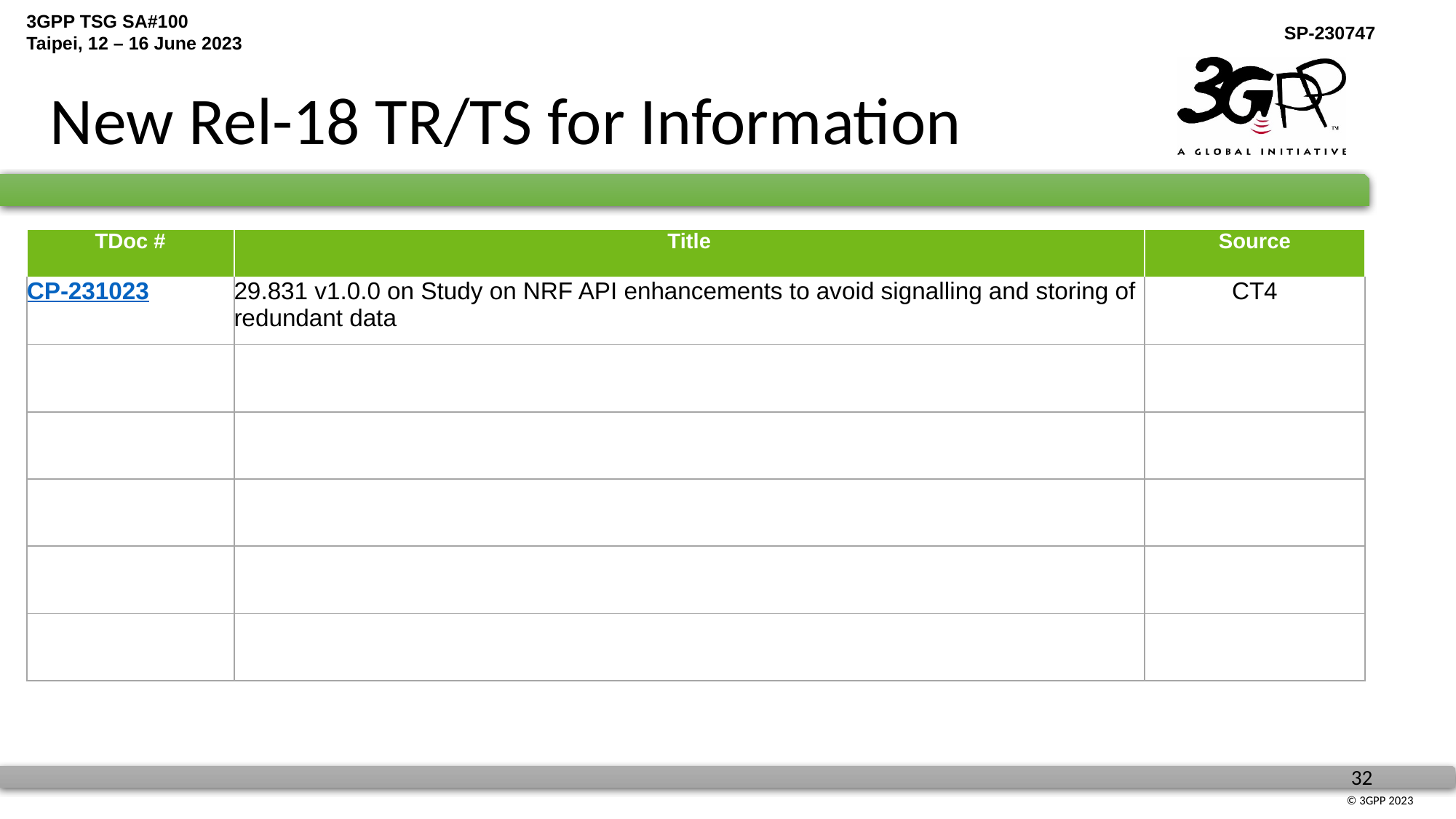

# New Rel-18 TR/TS for Information
| TDoc # | Title | Source |
| --- | --- | --- |
| CP-231023 | 29.831 v1.0.0 on Study on NRF API enhancements to avoid signalling and storing of redundant data | CT4 |
|  |  |  |
|  |  |  |
|  |  |  |
|  |  |  |
|  |  |  |